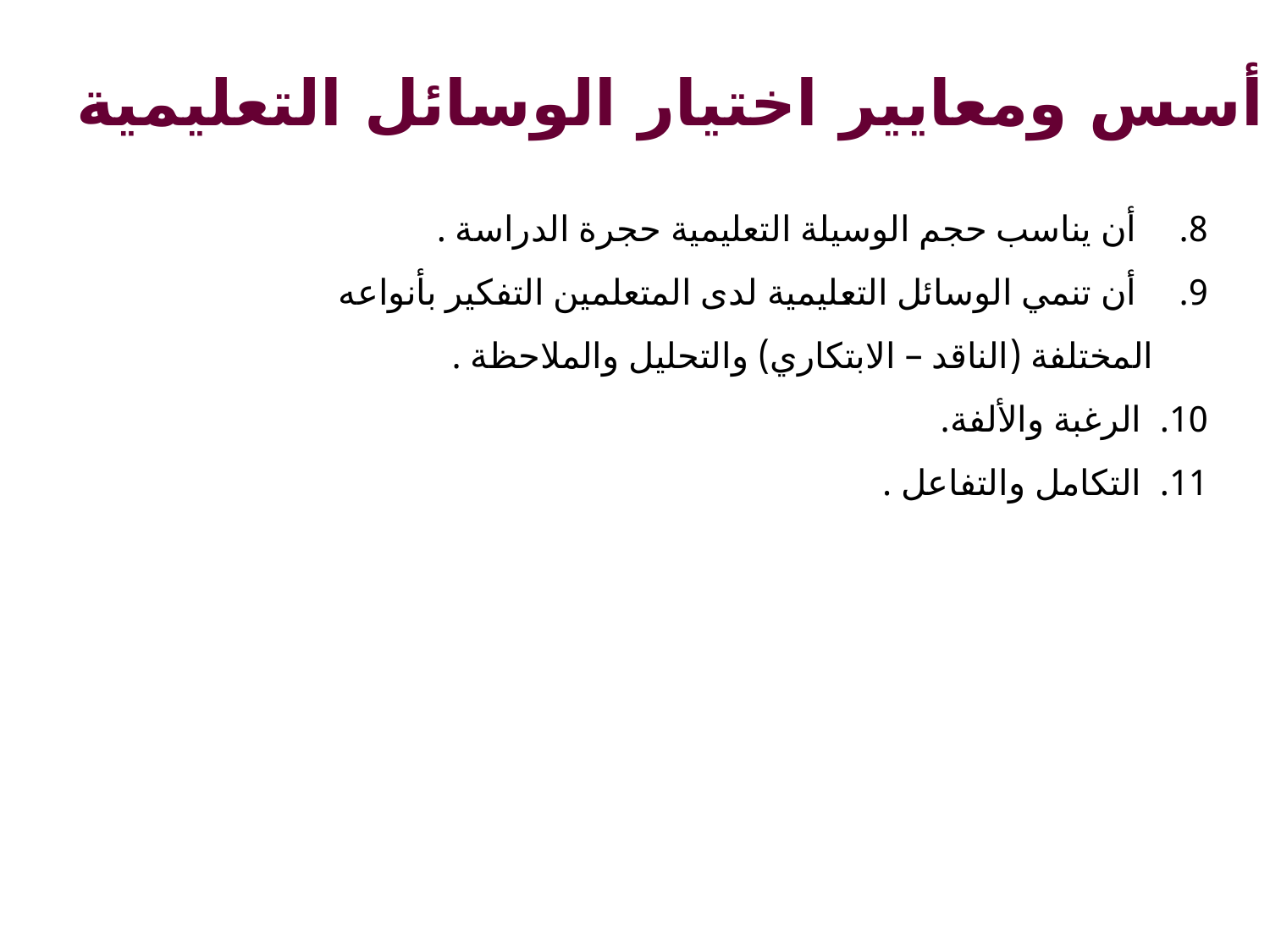

أسس ومعايير اختيار الوسائل التعليمية
أن يناسب حجم الوسيلة التعليمية حجرة الدراسة .
أن تنمي الوسائل التعليمية لدى المتعلمين التفكير بأنواعه
      المختلفة (الناقد – الابتكاري) والتحليل والملاحظة .
10.  الرغبة والألفة.
11.  التكامل والتفاعل .